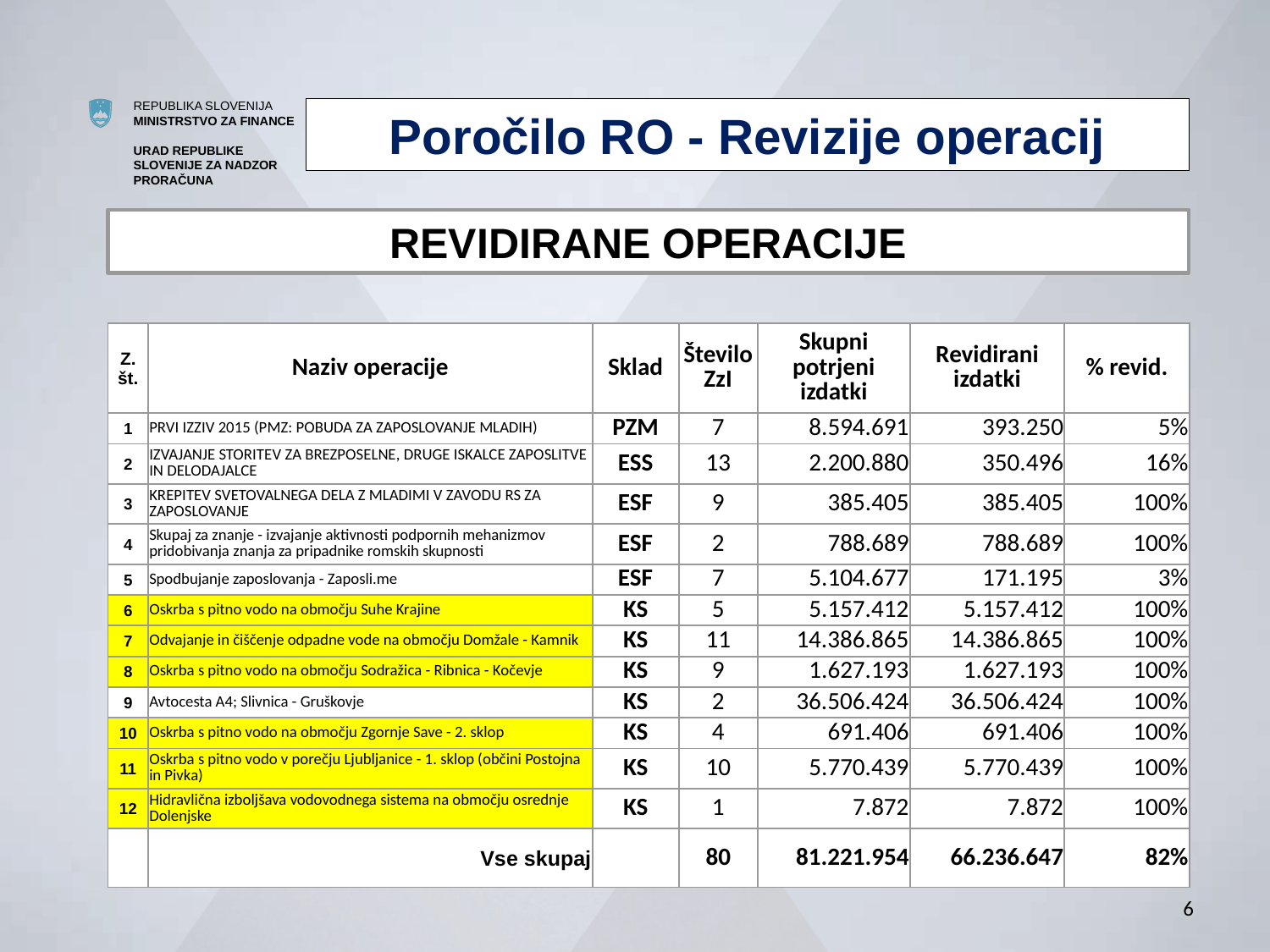

Poročilo RO - Revizije operacij
REVIDIRANE OPERACIJE
| Z. št. | Naziv operacije | Sklad | Število ZzI | Skupni potrjeni izdatki | Revidirani izdatki | % revid. |
| --- | --- | --- | --- | --- | --- | --- |
| 1 | PRVI IZZIV 2015 (PMZ: POBUDA ZA ZAPOSLOVANJE MLADIH) | PZM | 7 | 8.594.691 | 393.250 | 5% |
| 2 | IZVAJANJE STORITEV ZA BREZPOSELNE, DRUGE ISKALCE ZAPOSLITVE IN DELODAJALCE | ESS | 13 | 2.200.880 | 350.496 | 16% |
| 3 | KREPITEV SVETOVALNEGA DELA Z MLADIMI V ZAVODU RS ZA ZAPOSLOVANJE | ESF | 9 | 385.405 | 385.405 | 100% |
| 4 | Skupaj za znanje - izvajanje aktivnosti podpornih mehanizmov pridobivanja znanja za pripadnike romskih skupnosti | ESF | 2 | 788.689 | 788.689 | 100% |
| 5 | Spodbujanje zaposlovanja - Zaposli.me | ESF | 7 | 5.104.677 | 171.195 | 3% |
| 6 | Oskrba s pitno vodo na območju Suhe Krajine | KS | 5 | 5.157.412 | 5.157.412 | 100% |
| 7 | Odvajanje in čiščenje odpadne vode na območju Domžale - Kamnik | KS | 11 | 14.386.865 | 14.386.865 | 100% |
| 8 | Oskrba s pitno vodo na območju Sodražica - Ribnica - Kočevje | KS | 9 | 1.627.193 | 1.627.193 | 100% |
| 9 | Avtocesta A4; Slivnica - Gruškovje | KS | 2 | 36.506.424 | 36.506.424 | 100% |
| 10 | Oskrba s pitno vodo na območju Zgornje Save - 2. sklop | KS | 4 | 691.406 | 691.406 | 100% |
| 11 | Oskrba s pitno vodo v porečju Ljubljanice - 1. sklop (občini Postojna in Pivka) | KS | 10 | 5.770.439 | 5.770.439 | 100% |
| 12 | Hidravlična izboljšava vodovodnega sistema na območju osrednje Dolenjske | KS | 1 | 7.872 | 7.872 | 100% |
|  | Vse skupaj |  | 80 | 81.221.954 | 66.236.647 | 82% |
6